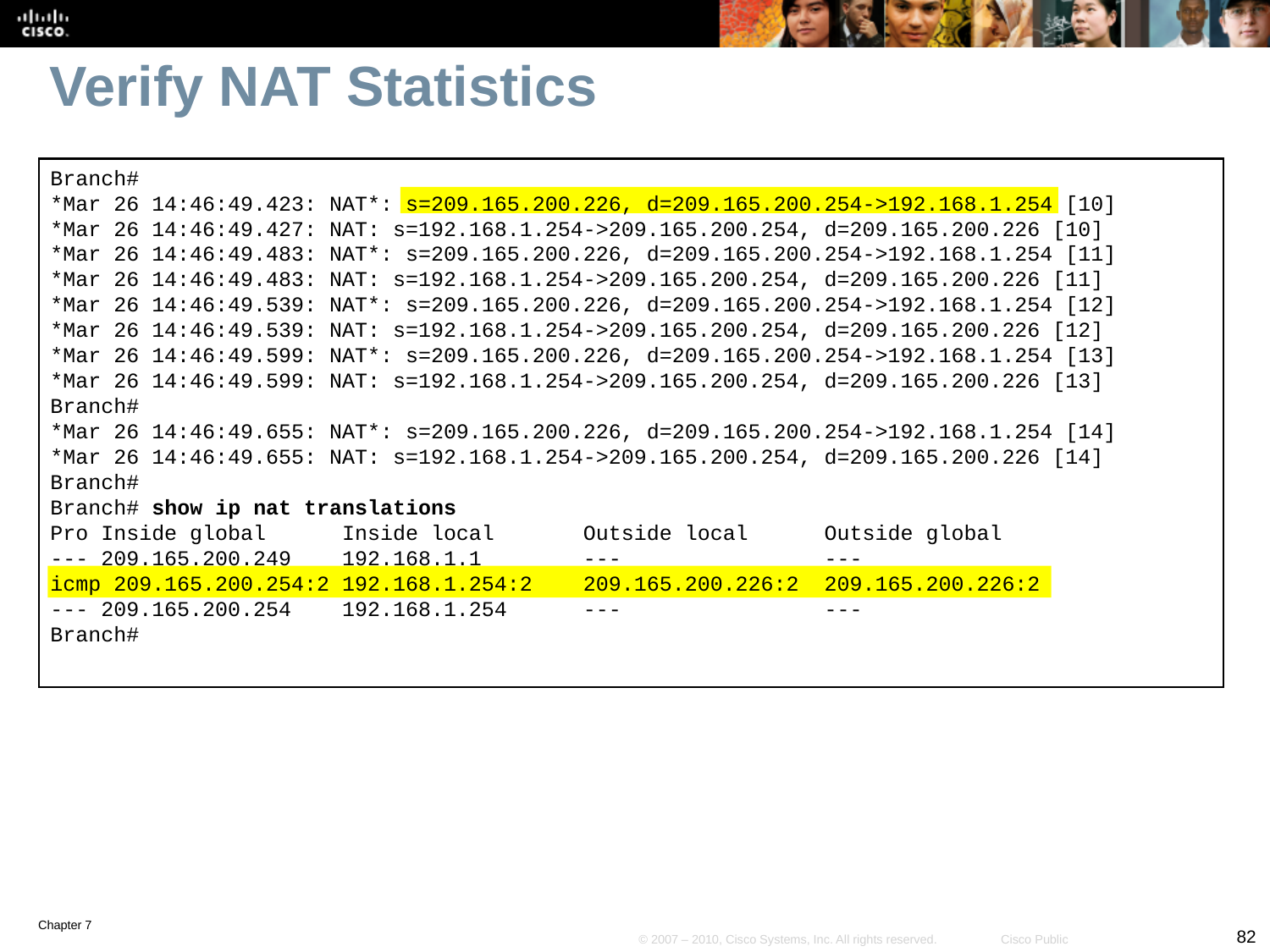

# Verify NAT Statistics
Branch#
*Mar 26 14:46:49.423: NAT*: s=209.165.200.226, d=209.165.200.254->192.168.1.254 [10]
*Mar 26 14:46:49.427: NAT: s=192.168.1.254->209.165.200.254, d=209.165.200.226 [10]
*Mar 26 14:46:49.483: NAT*: s=209.165.200.226, d=209.165.200.254->192.168.1.254 [11]
*Mar 26 14:46:49.483: NAT: s=192.168.1.254->209.165.200.254, d=209.165.200.226 [11]
*Mar 26 14:46:49.539: NAT*: s=209.165.200.226, d=209.165.200.254->192.168.1.254 [12]
*Mar 26 14:46:49.539: NAT: s=192.168.1.254->209.165.200.254, d=209.165.200.226 [12]
*Mar 26 14:46:49.599: NAT*: s=209.165.200.226, d=209.165.200.254->192.168.1.254 [13]
*Mar 26 14:46:49.599: NAT: s=192.168.1.254->209.165.200.254, d=209.165.200.226 [13]
Branch#
*Mar 26 14:46:49.655: NAT*: s=209.165.200.226, d=209.165.200.254->192.168.1.254 [14]
*Mar 26 14:46:49.655: NAT: s=192.168.1.254->209.165.200.254, d=209.165.200.226 [14]
Branch#
Branch# show ip nat translations
Pro Inside global      Inside local       Outside local      Outside global
--- 209.165.200.249    192.168.1.1        ---                ---
icmp 209.165.200.254:2 192.168.1.254:2    209.165.200.226:2  209.165.200.226:2
--- 209.165.200.254    192.168.1.254      ---                ---
Branch#